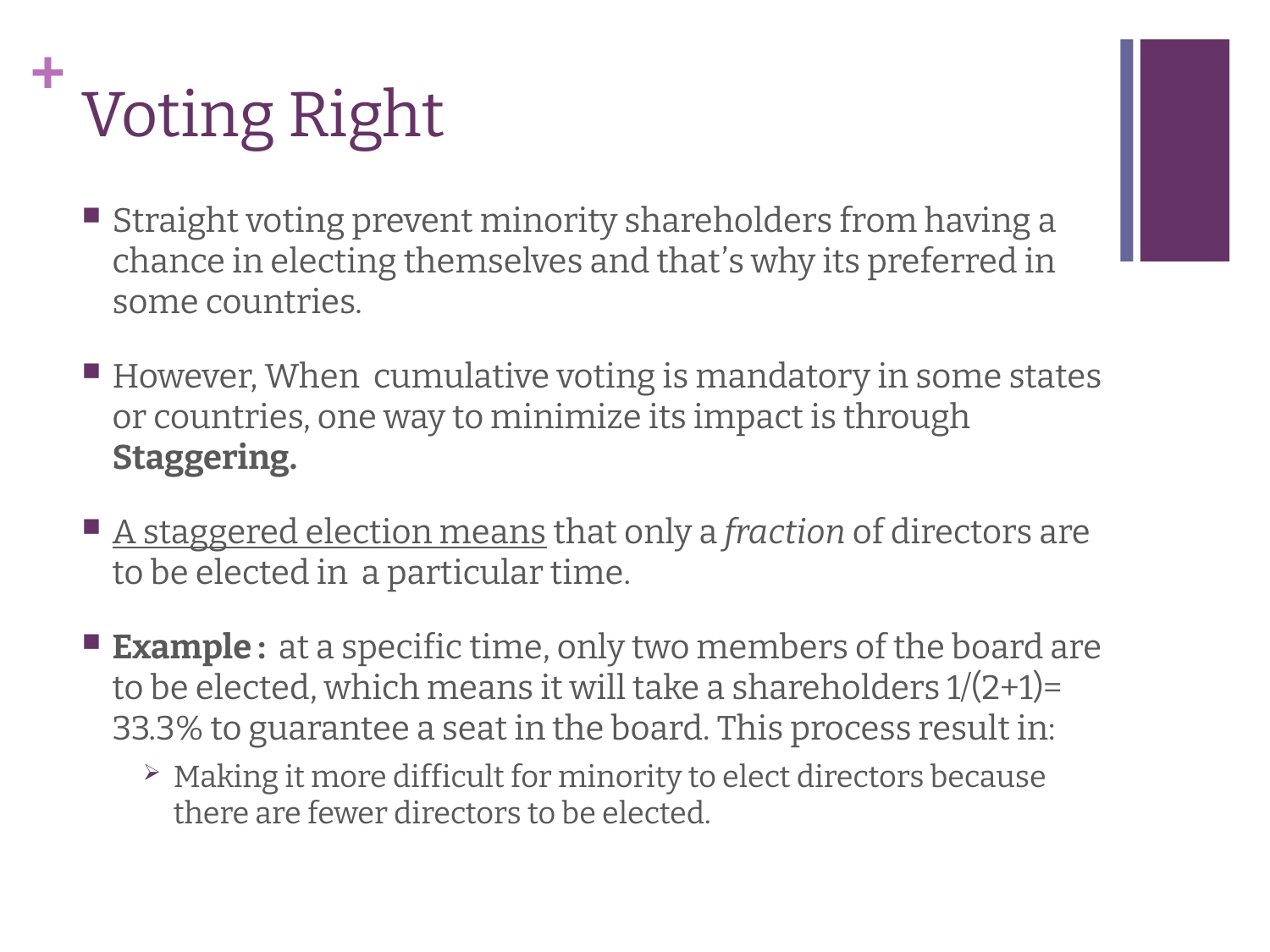

# Voting Right
Straight voting prevent minority shareholders from having a chance in electing themselves and that’s why its preferred in some countries.
However, When  cumulative voting is mandatory in some states or countries, one way to minimize its impact is through Staggering.
A staggered election means that only a fraction of directors are to be elected in  a particular time.
Example :  at a specific time, only two members of the board are to be elected, which means it will take a shareholders 1/(2+1)= 33.3% to guarantee a seat in the board. This process result in:
Making it more difficult for minority to elect directors because there are fewer directors to be elected.